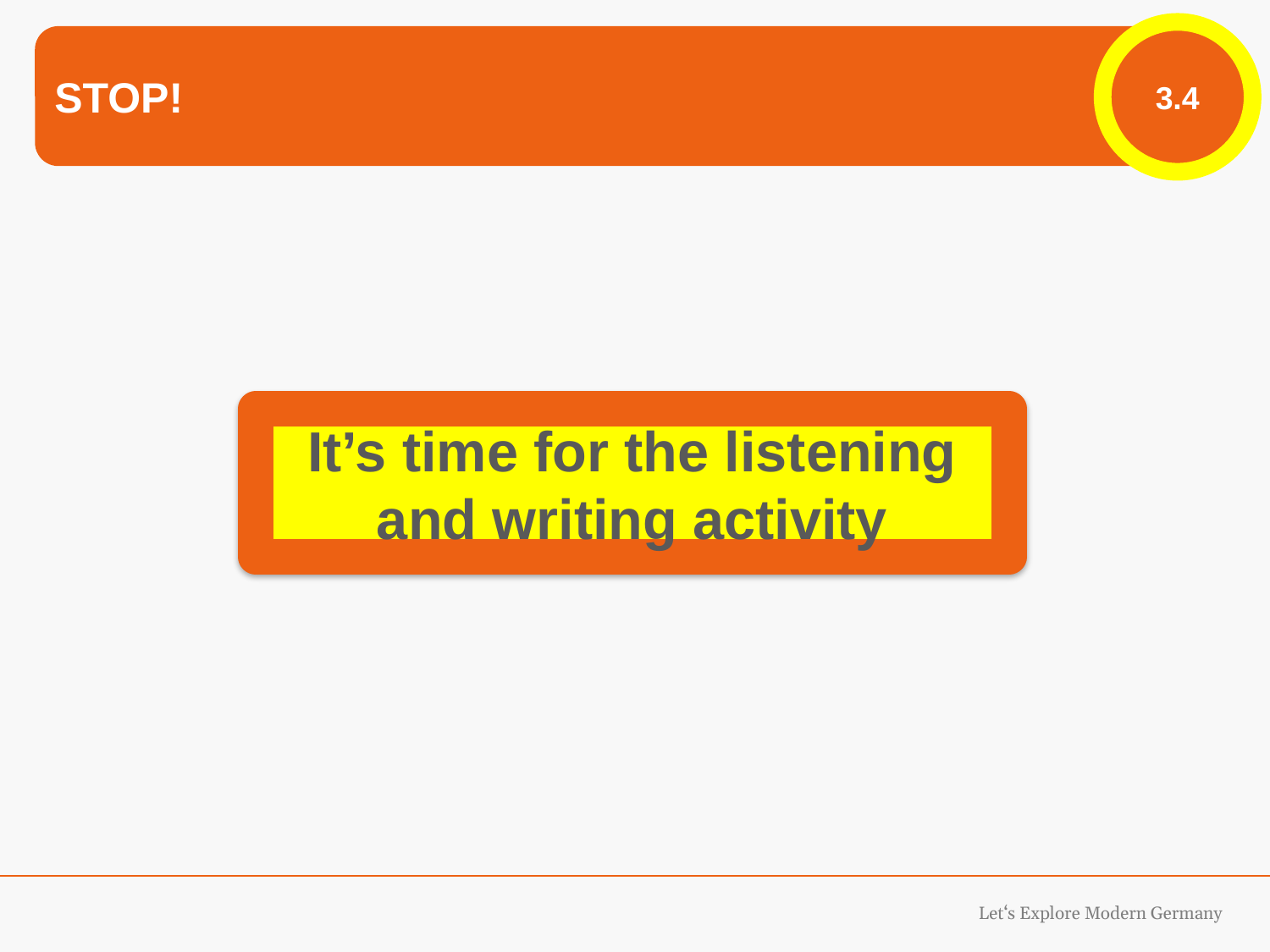

3.4
Stop!
It’s time for the listening and writing activity
Let‘s Explore Modern Germany